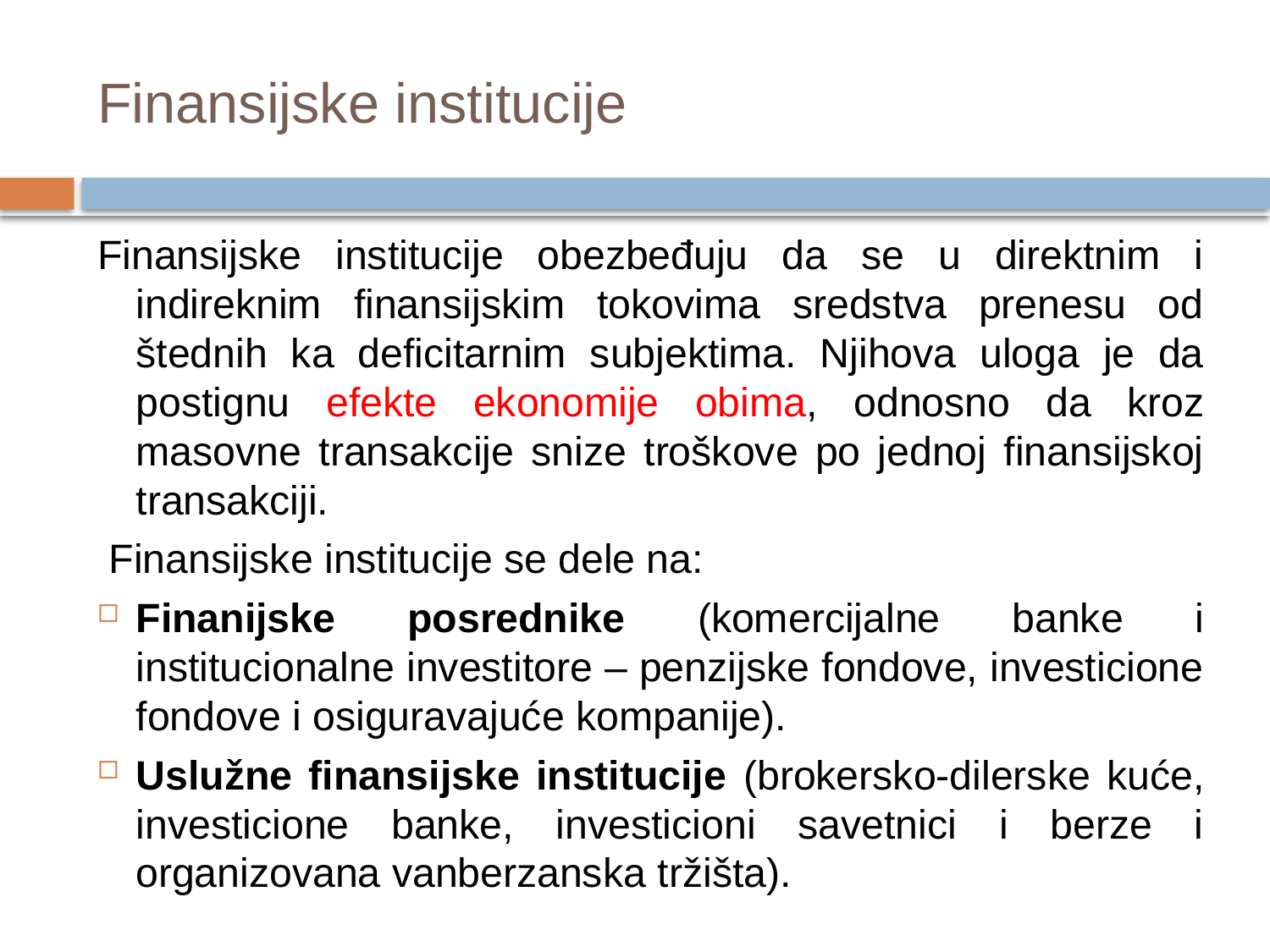

# Finansijske institucije
Finansijske institucije obezbeđuju da se u direktnim i indireknim finansijskim tokovima sredstva prenesu od štednih ka deficitarnim subjektima. Njihova uloga je da postignu efekte ekonomije obima, odnosno da kroz masovne transakcije snize troškove po jednoj finansijskoj transakciji.
 Finansijske institucije se dele na:
Finanijske posrednike (komercijalne banke i institucionalne investitore – penzijske fondove, investicione fondove i osiguravajuće kompanije).
Uslužne finansijske institucije (brokersko-dilerske kuće, investicione banke, investicioni savetnici i berze i organizovana vanberzanska tržišta).